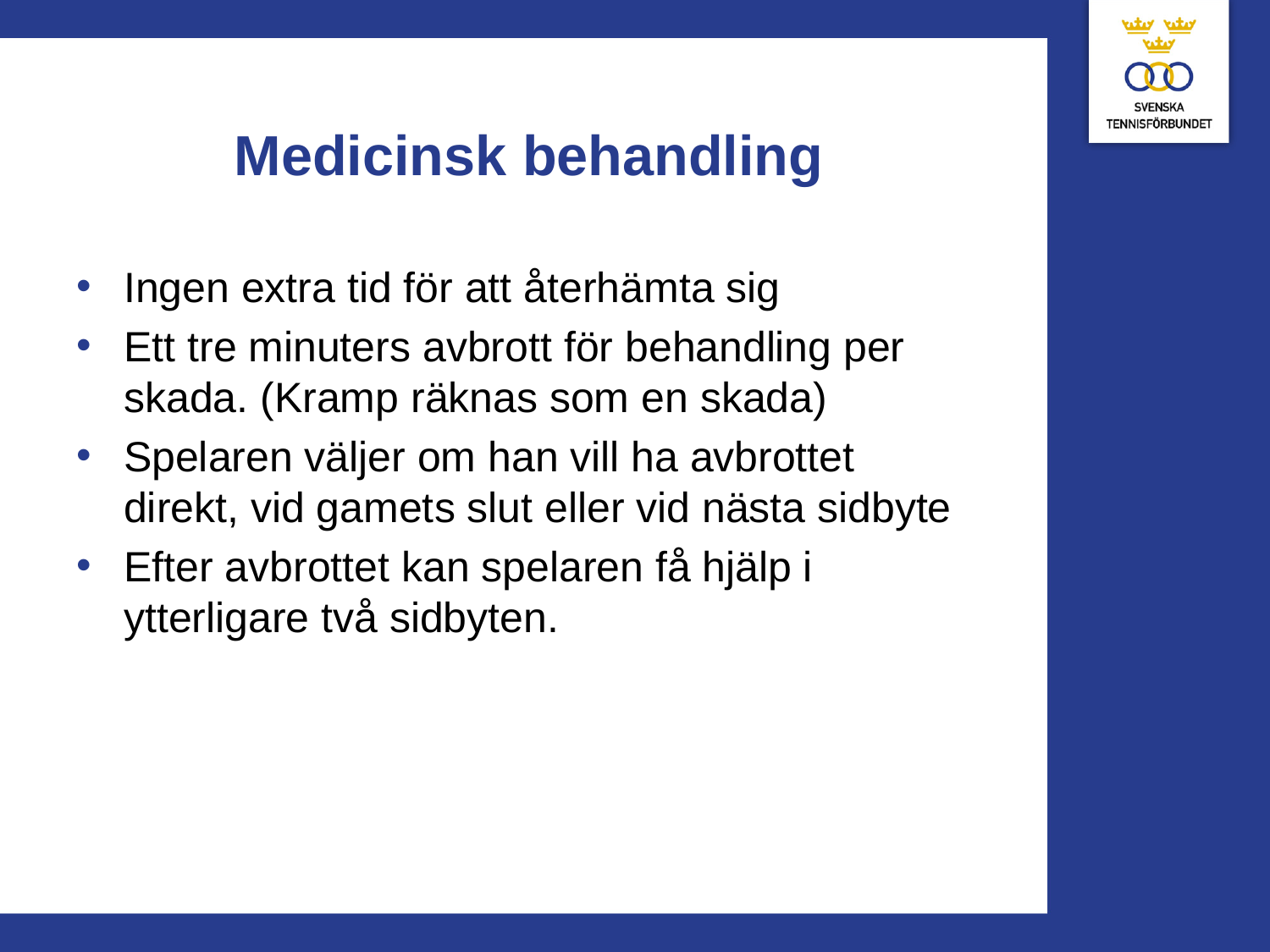

# Medicinsk behandling
Ingen extra tid för att återhämta sig
Ett tre minuters avbrott för behandling per skada. (Kramp räknas som en skada)
Spelaren väljer om han vill ha avbrottet direkt, vid gamets slut eller vid nästa sidbyte
Efter avbrottet kan spelaren få hjälp i ytterligare två sidbyten.